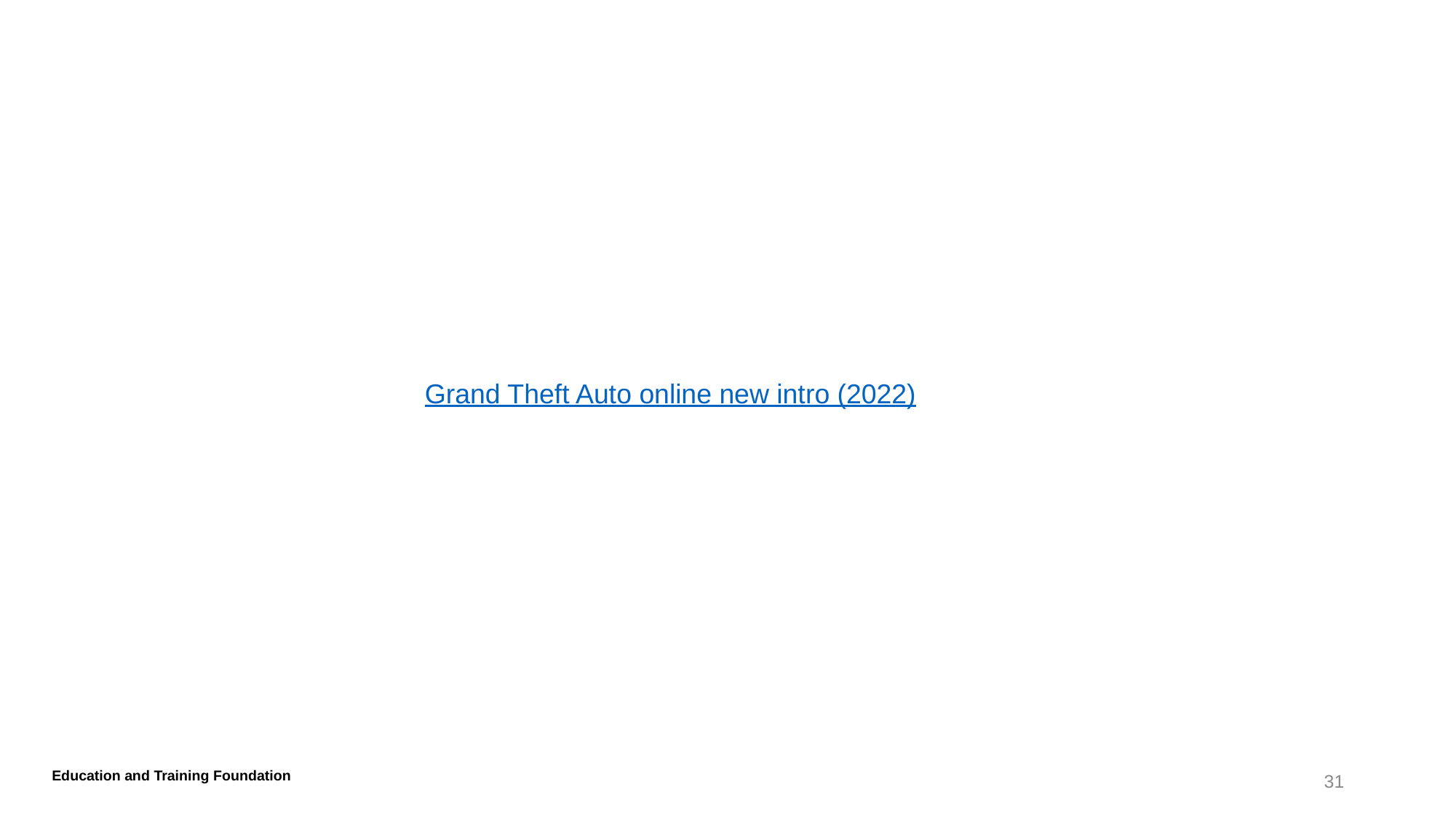

Grand Theft Auto online new intro (2022)
31
Education and Training Foundation